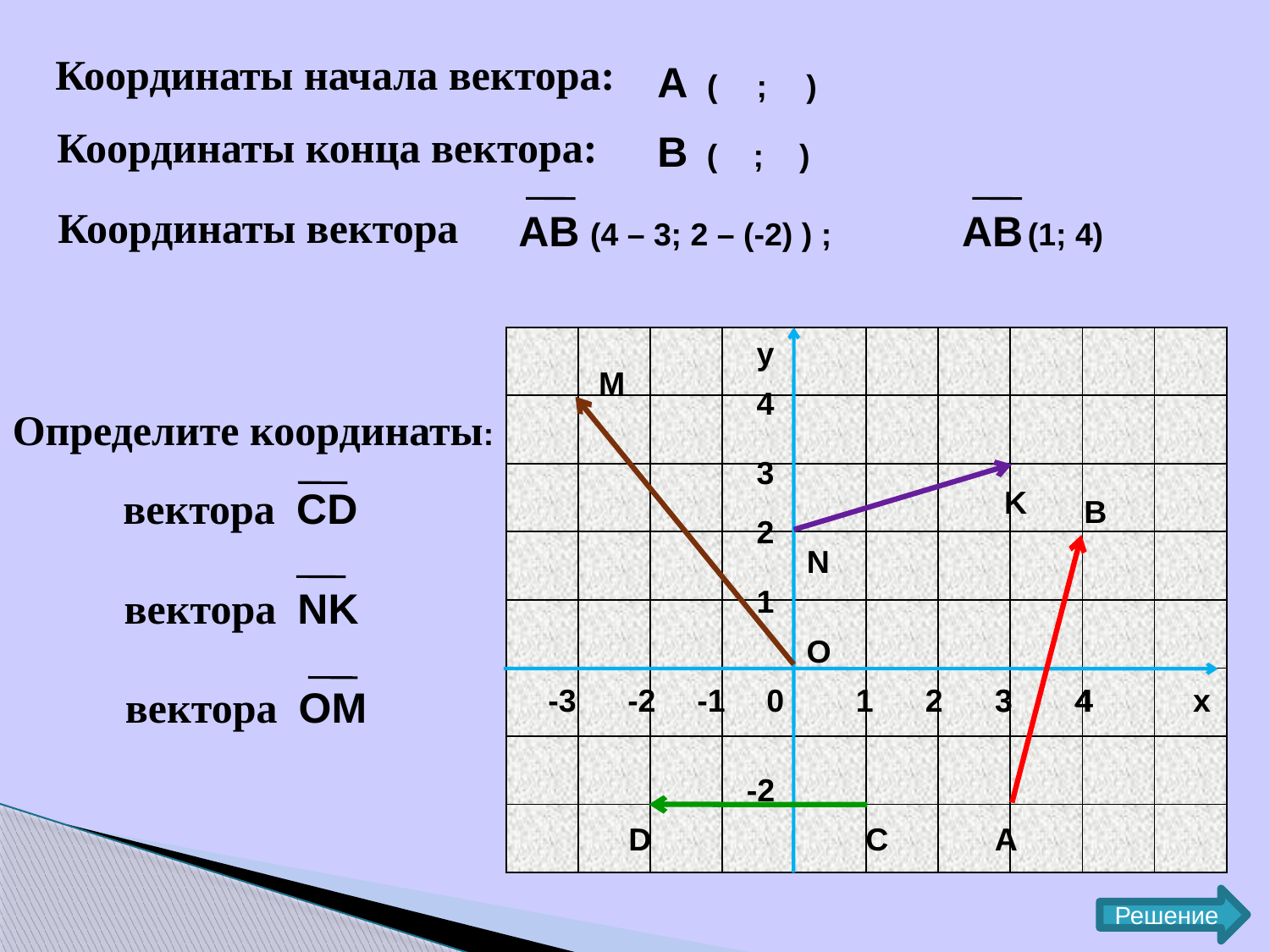

Координаты начала вектора:
A
(
;
)
Координаты конца вектора:
В
(    ;    )
Координаты вектора
АВ
АВ
(4 – 3; 2 – (-2) ) ;
(1; 4)
|  |  |  |  |  |  |  |  |  |  |
| --- | --- | --- | --- | --- | --- | --- | --- | --- | --- |
|  |  |  |  |  |  |  |  |  |  |
|  |  |  |  |  |  |  |  |  |  |
|  |  |  |  |  |  |  |  |  |  |
|  |  |  |  |  |  |  |  |  |  |
|  |  |  |  |  |  |  |  |  |  |
|  |  |  |  |  |  |  |  |  |  |
|  |  |  |  |  |  |  |  |  |  |
y
M
4
Определите координаты:
3
вектора  CD
K
B
2
2
N
вектора  NK
1
O
вектора  OM
-3
-2
-1
0
1
2
3
3
4
4
x
-2
-2
D
С
A
Решение